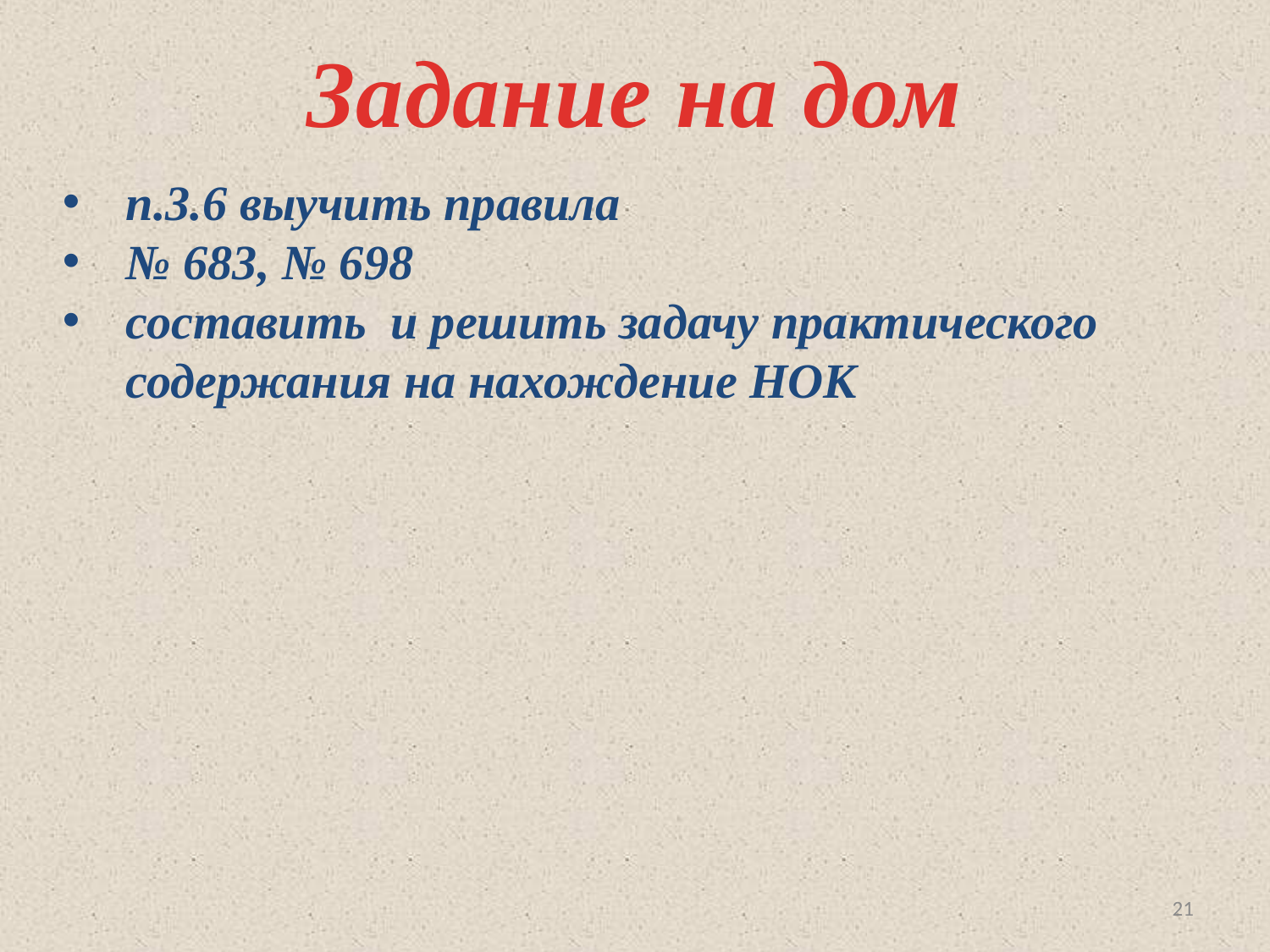

Задание на дом
п.3.6 выучить правила
№ 683, № 698
составить  и решить задачу практического содержания на нахождение НОК

21